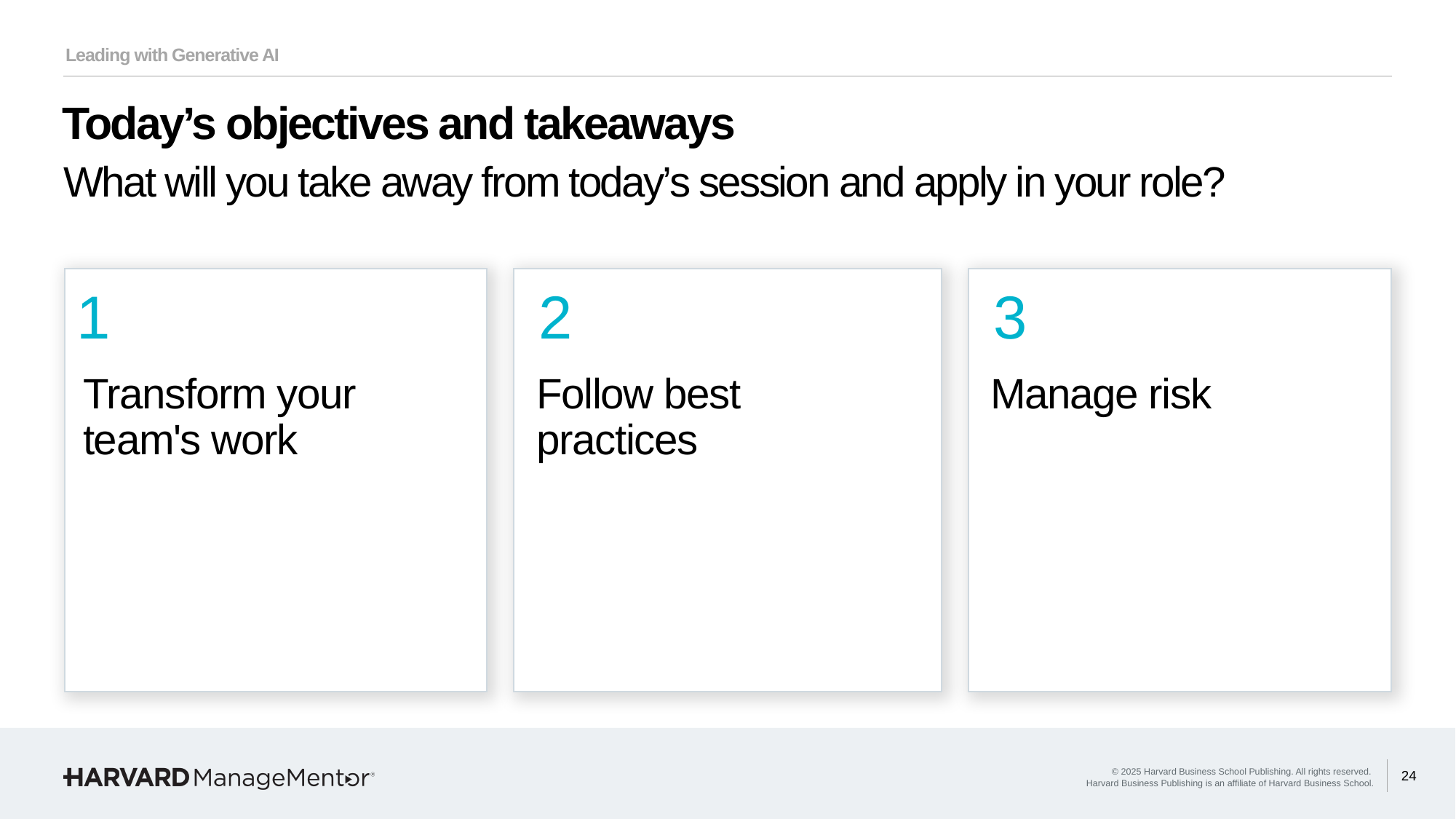

# Today’s objectives and takeaways
What will you take away from today’s session and apply in your role?
Transform your team's work

Follow best practices

Manage risk